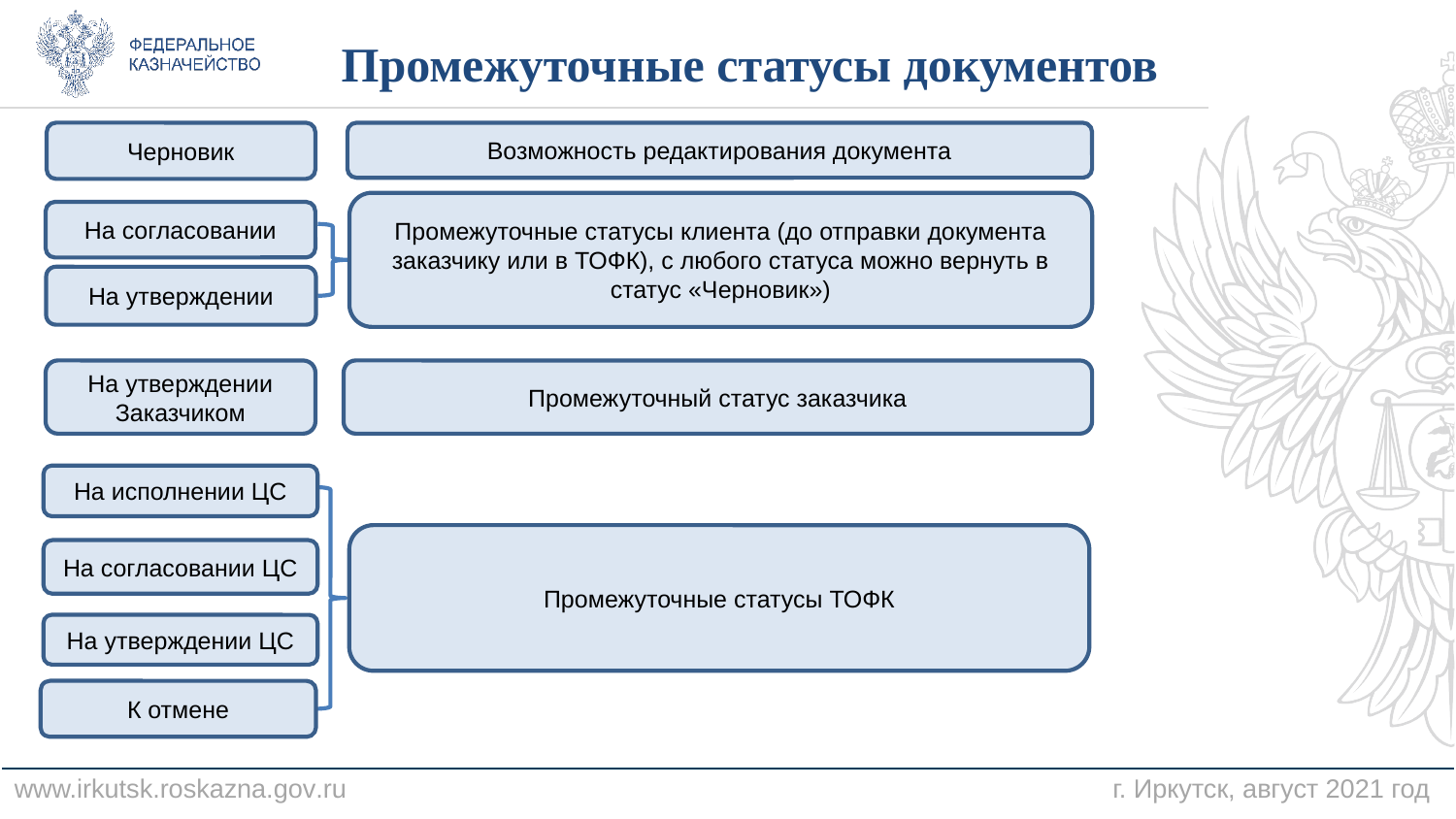

Промежуточные статусы документов

Черновик
Возможность редактирования документа
Промежуточные статусы клиента (до отправки документа заказчику или в ТОФК), с любого статуса можно вернуть в статус «Черновик»)
На согласовании

На утверждении
На утверждении Заказчиком
Промежуточный статус заказчика
На исполнении ЦС

Промежуточные статусы ТОФК
На согласовании ЦС
На утверждении ЦС
К отмене
www.irkutsk.roskazna.gov.ru
г. Иркутск, август 2021 год